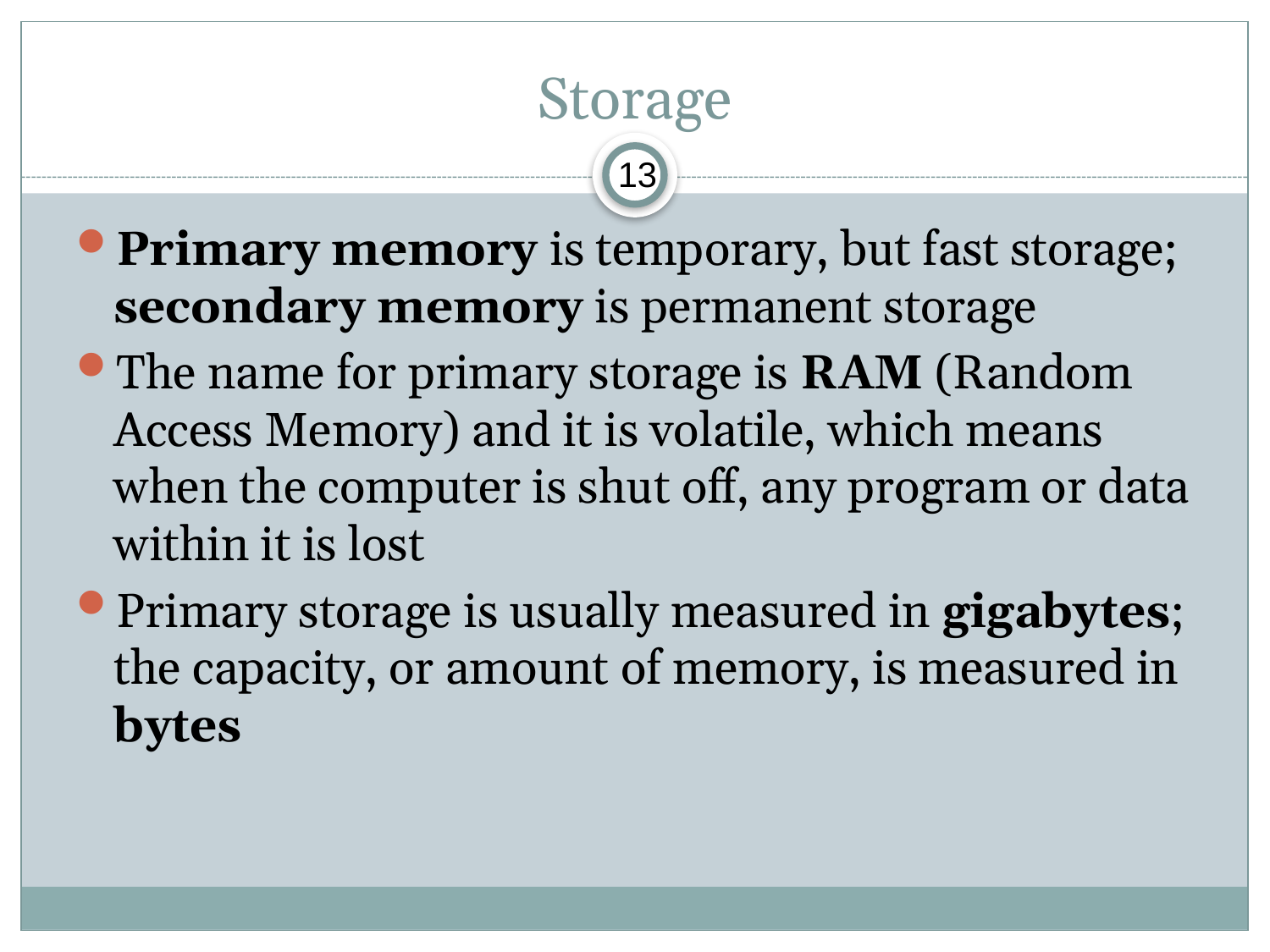

# Storage
13
Primary memory is temporary, but fast storage; secondary memory is permanent storage
The name for primary storage is RAM (Random Access Memory) and it is volatile, which means when the computer is shut off, any program or data within it is lost
Primary storage is usually measured in gigabytes; the capacity, or amount of memory, is measured in bytes